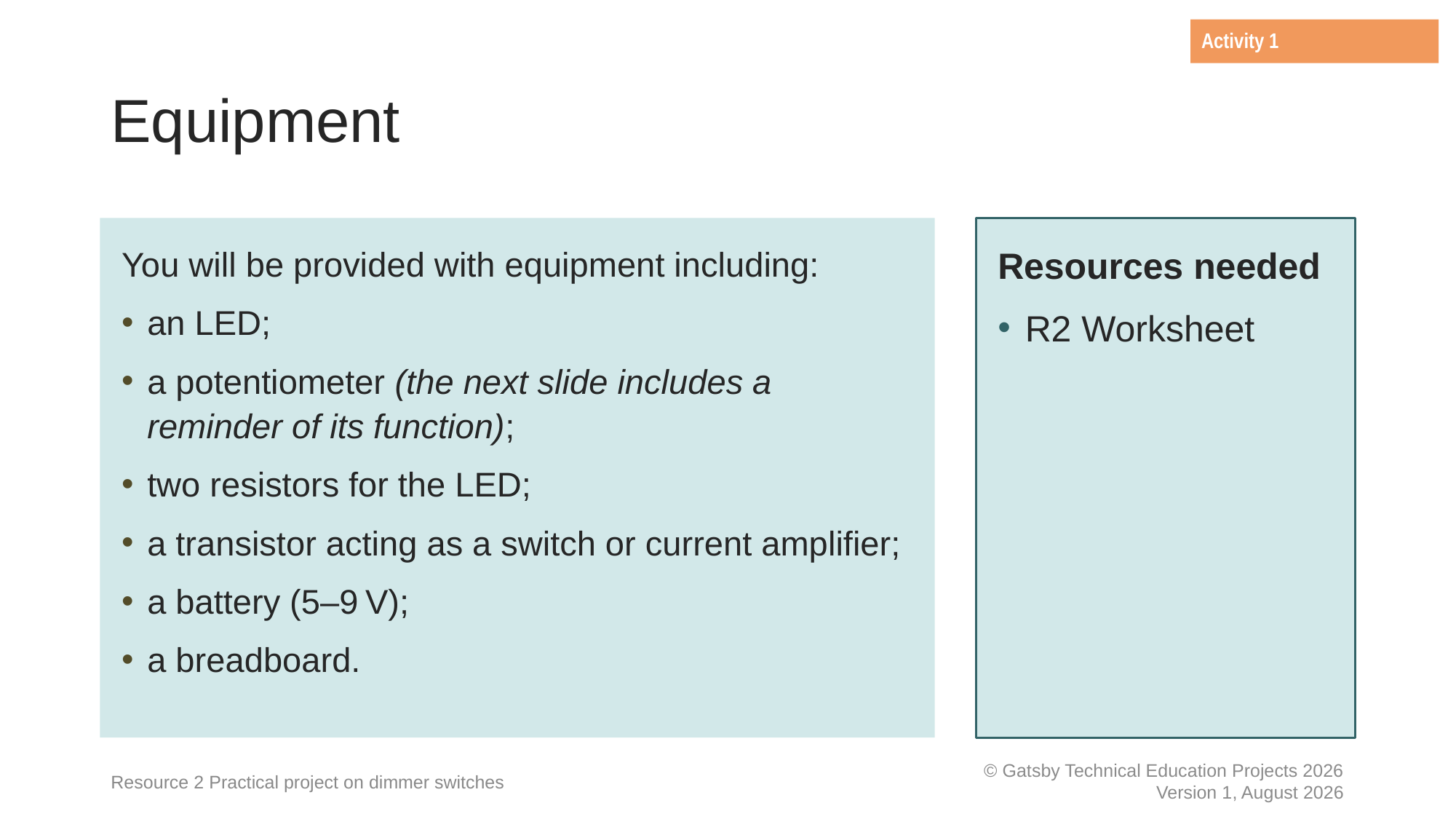

Activity 1
# Equipment
You will be provided with equipment including:
an LED;
a potentiometer (the next slide includes a reminder of its function);
two resistors for the LED;
a transistor acting as a switch or current amplifier;
a battery (5–9 V);
a breadboard.
Resources needed
R2 Worksheet
Resource 2 Practical project on dimmer switches